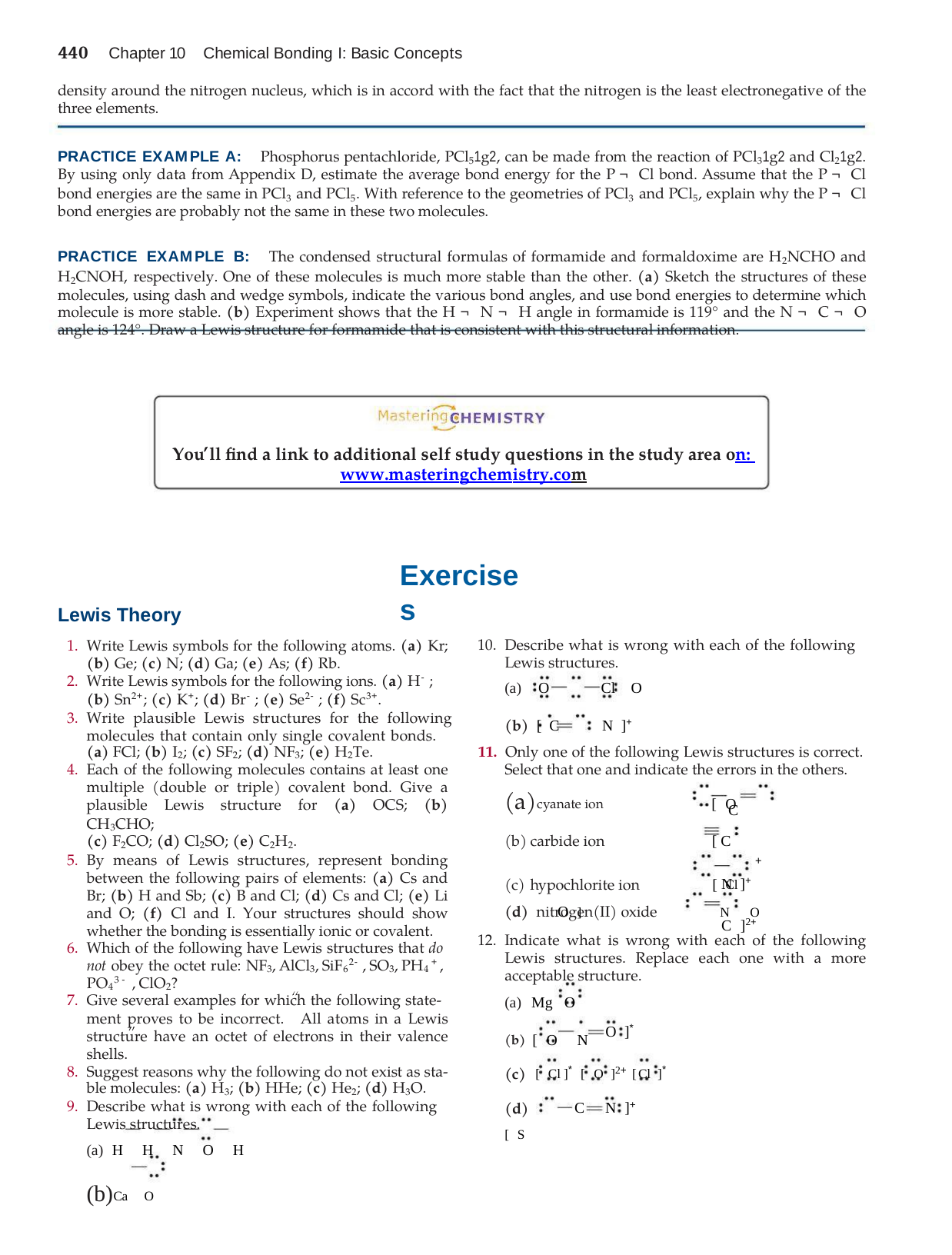

440     Chapter 10    Chemical Bonding I: Basic Concepts

density around the nitrogen nucleus, which is in accord with the fact that the nitrogen is the least electronegative of the three elements.

PRACTICE EXAMPLE A:    Phosphorus pentachloride, PCl51g2, can be made from the reaction of PCl31g2 and Cl21g2. By using only data from Appendix D, estimate the average bond energy for the P ¬ Cl bond. Assume that the P ¬ Cl bond energies are the same in PCl3  and PCl5. With reference to the geometries of PCl3  and PCl5, explain why the P ¬ Cl bond energies are probably not the same in these two molecules.

PRACTICE  EXAMPLE  B:    The condensed structural formulas of formamide and formaldoxime are H2NCHO and H2CNOH, respectively. One of these molecules is much more stable than the other. (a) Sketch the structures of these molecules, using dash and wedge symbols, indicate the various bond angles, and use bond energies to determine which molecule is more stable. (b) Experiment shows that the H ¬ N ¬ H angle in formamide is 119° and the N ¬ C ¬ O angle is 124°. Draw a Lewis structure for formamide that is consistent with this structural information.
You ll find a link to additional self study questions in the study area on: www.masteringchemistry.com

Exercises
Lewis Theory
Write Lewis symbols for the following atoms. (a) Kr;
(b) Ge; (c) N; (d) Ga; (e) As; (f) Rb.
Write Lewis symbols for the following ions. (a) H-;
(b) Sn2+; (c) K+; (d) Br-; (e) Se2-; (f) Sc3+.
Write  plausible  Lewis  structures  for  the  following molecules that contain only single covalent bonds.
(a) FCl; (b) I2; (c) SF2; (d) NF3; (e) H2Te.
Each of the following molecules contains at least one multiple  (double  or  triple)  covalent  bond.  Give  a plausible Lewis structure for (a) OCS; (b) CH3CHO;
(c) F2CO; (d) Cl2SO; (e) C2H2.
By  means  of  Lewis  structures,  represent  bonding between the following pairs of elements: (a) Cs and Br; (b) H and Sb; (c) B and Cl; (d) Cs and Cl; (e) Li and O; (f) Cl and I. Your structures should show whether the bonding is essentially ionic or covalent.
Which of the following have Lewis structures that do
not obey the octet rule: NF3, AlCl3, SiF62-, SO3, PH4 + , PO43 - , ClO2?
Give several examples for which the following state-
ment proves to be incorrect.   All atoms in a Lewis structure have an octet of electrons in their valence shells.
Suggest reasons why the following do not exist as sta- ble molecules: (a) H3; (b) HHe; (c) He2; (d) H3O.
Describe what is wrong with each of the following
Lewis structures.
H     H     N     O     H

Ca     O
Describe what is wrong with each of the following Lewis structures.
O	Cl	O
(b)  [  C	N  ]+
11.  Only one of the following Lewis structures is correct. Select that one and indicate the errors in the others.
C	N  ]+ C  ]2+
cyanate ion 	[  O

carbide ion 	[ C

hypochlorite ion 	[  Cl	O  ]
+
(d)  nitrogen(II) oxide	N	O
Indicate what is wrong with each of the following Lewis  structures.  Replace  each  one  with  a  more acceptable structure.
Mg   O

O  ]*
(b)  [  O	N

(c)  [  Cl ]*[  O  ]2+[Cl  ]*
C	N  ]+
(d)  [  S